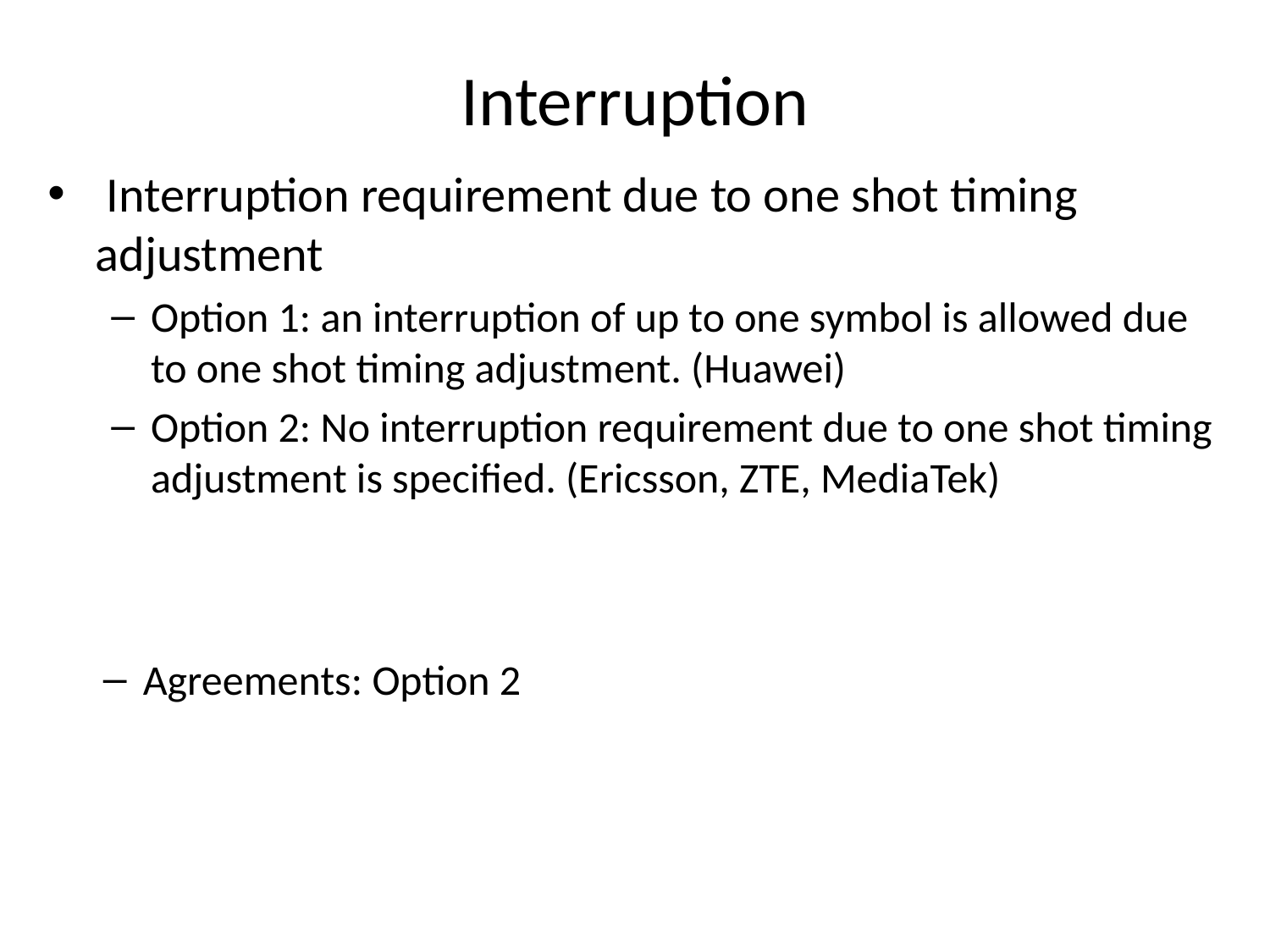

# Interruption
 Interruption requirement due to one shot timing adjustment
Option 1: an interruption of up to one symbol is allowed due to one shot timing adjustment. (Huawei)
Option 2: No interruption requirement due to one shot timing adjustment is specified. (Ericsson, ZTE, MediaTek)

Agreements: Option 2

8